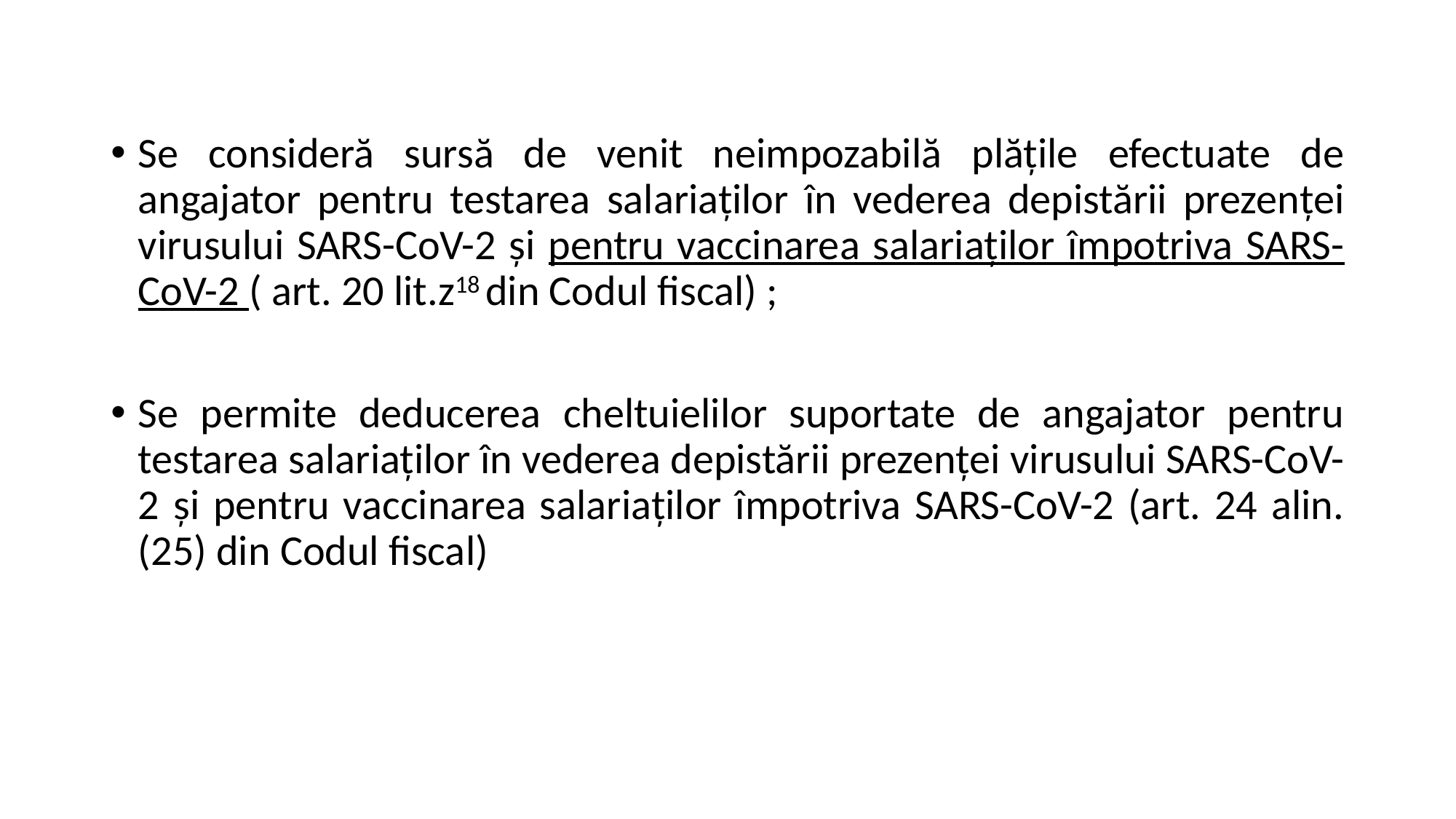

Se consideră sursă de venit neimpozabilă plăţile efectuate de angajator pentru testarea salariaţilor în vederea depistării prezenţei virusului SARS-CoV-2 şi pentru vaccinarea salariaţilor împotriva SARS-CoV-2 ( art. 20 lit.z18 din Codul fiscal) ;

Se permite deducerea cheltuielilor suportate de angajator pentru testarea salariaţilor în vederea depistării prezenţei virusului SARS-CoV-2 şi pentru vaccinarea salariaţilor împotriva SARS-CoV-2 (art. 24 alin. (25) din Codul fiscal)